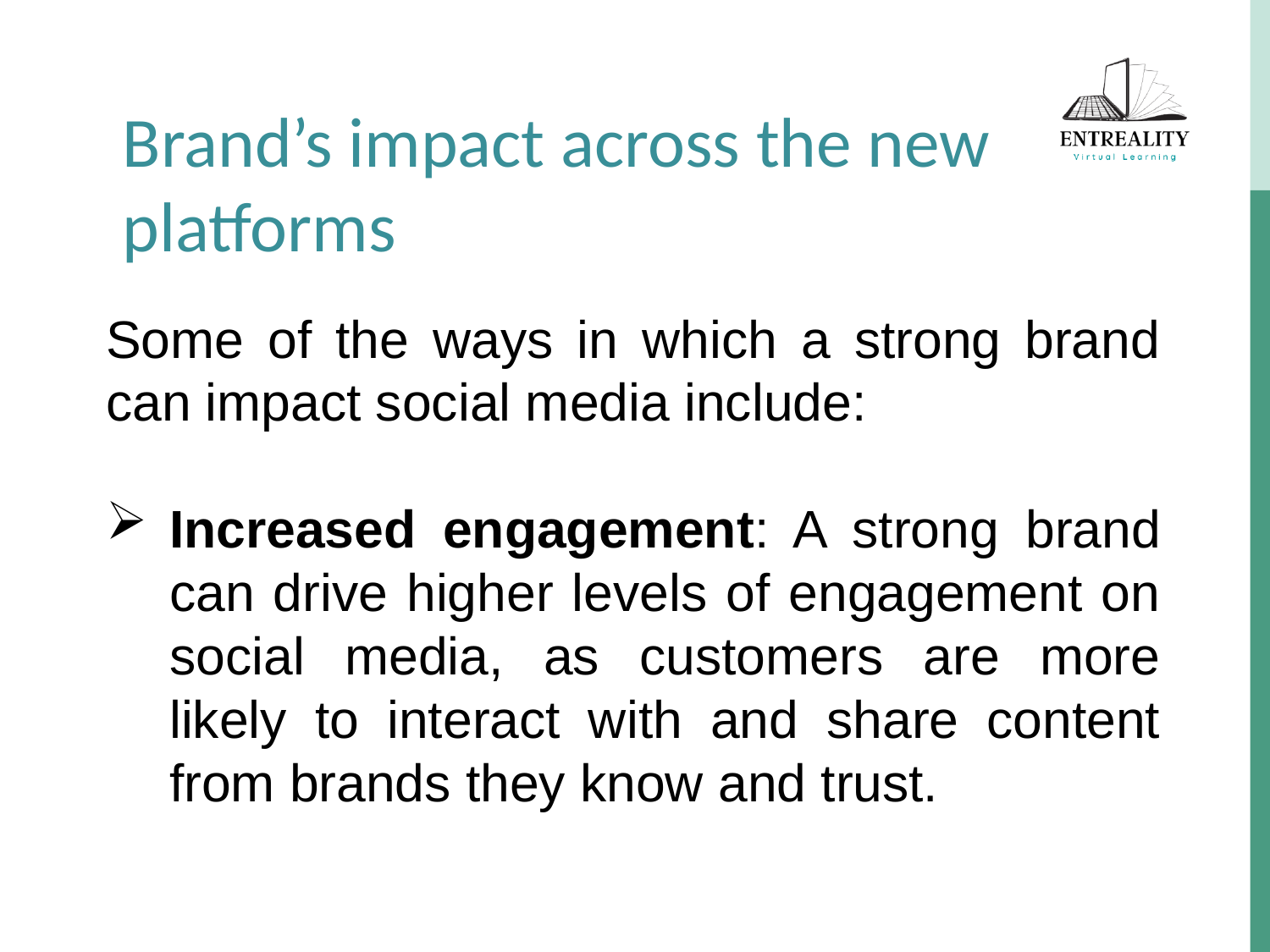

Brand’s impact across the new platforms
Some of the ways in which a strong brand can impact social media include:

Increased engagement: A strong brand can drive higher levels of engagement on social media, as customers are more likely to interact with and share content from brands they know and trust.